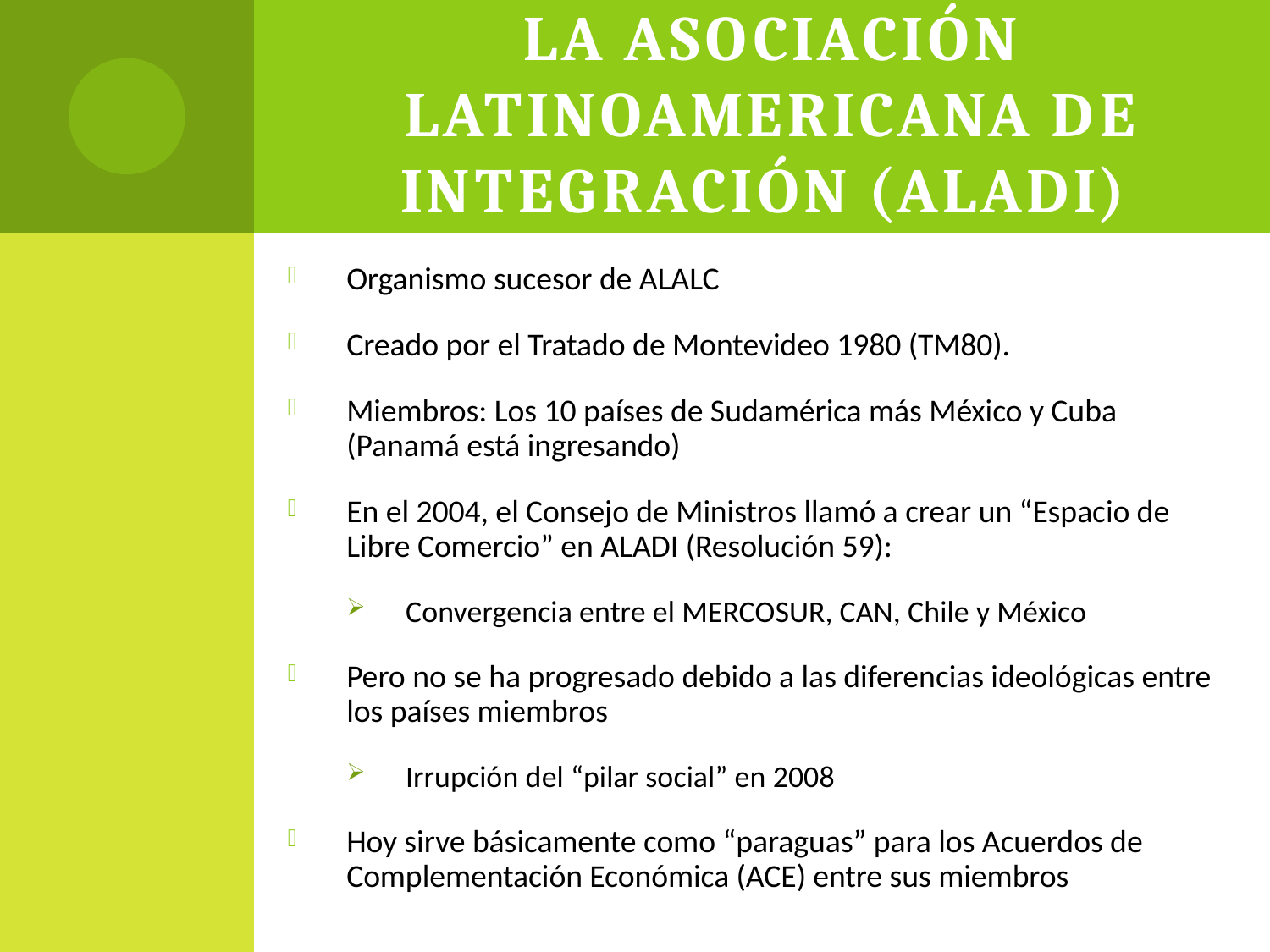

# La Asociación Latinoamericana de Integración (ALADI)
Organismo sucesor de ALALC
Creado por el Tratado de Montevideo 1980 (TM80).
Miembros: Los 10 países de Sudamérica más México y Cuba (Panamá está ingresando)
En el 2004, el Consejo de Ministros llamó a crear un “Espacio de Libre Comercio” en ALADI (Resolución 59):
Convergencia entre el MERCOSUR, CAN, Chile y México
Pero no se ha progresado debido a las diferencias ideológicas entre los países miembros
Irrupción del “pilar social” en 2008
Hoy sirve básicamente como “paraguas” para los Acuerdos de Complementación Económica (ACE) entre sus miembros